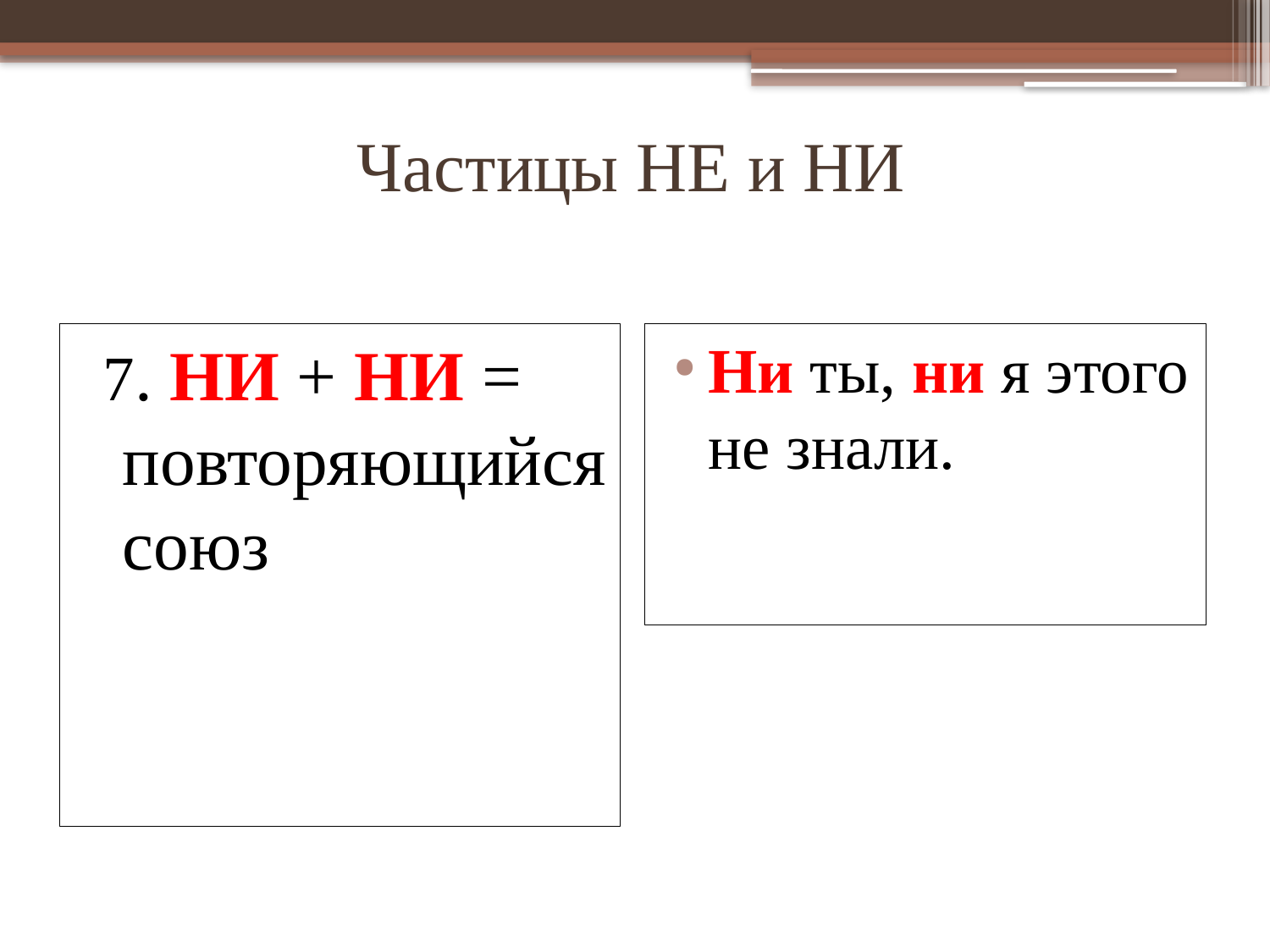

# Частицы НЕ и НИ
 7. НИ + НИ = повторяющийся союз
Ни ты, ни я этого не знали.